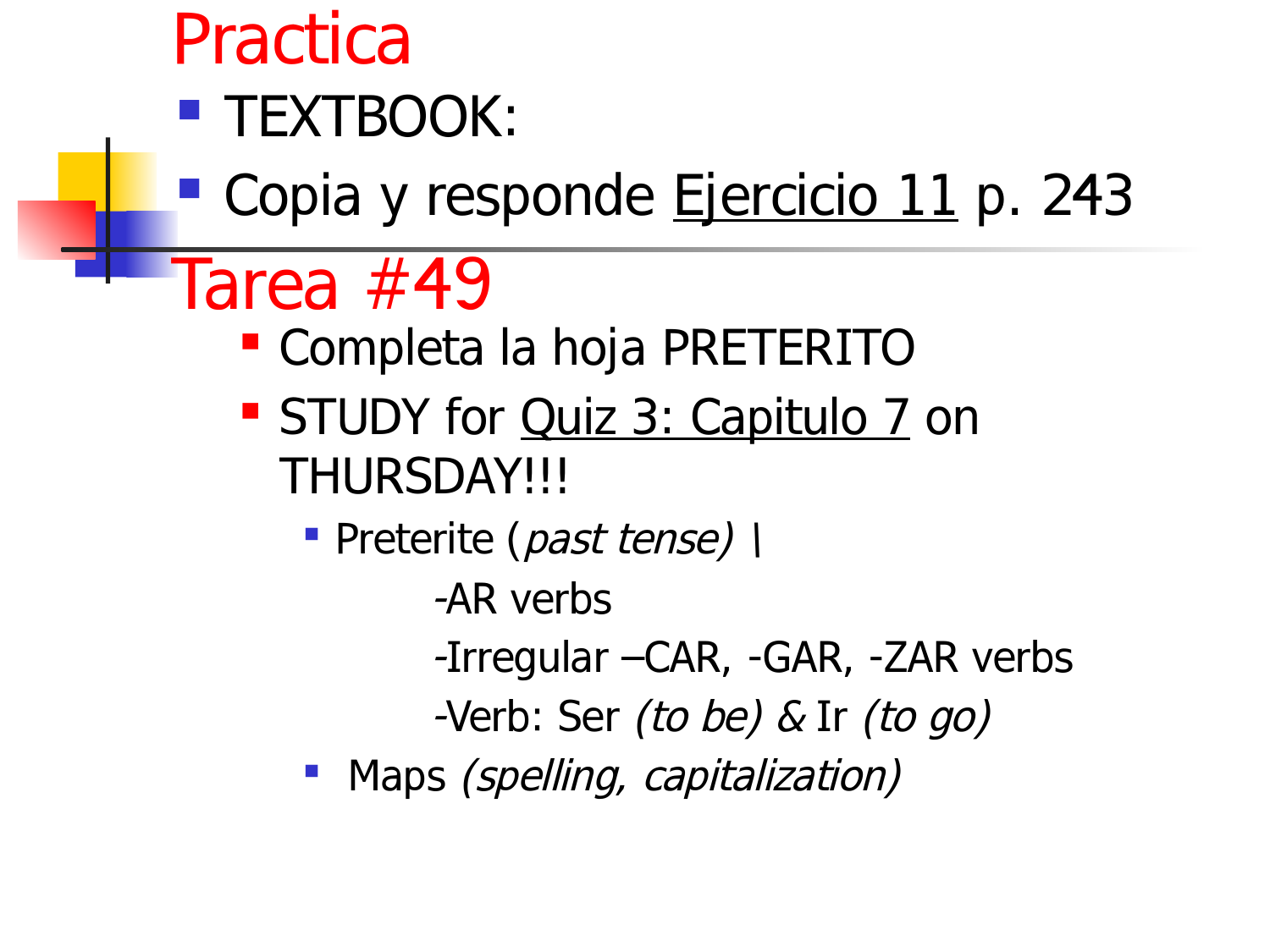

# Practica
TEXTBOOK:
Copia y responde Ejercicio 11 p. 243

Completa la hoja PRETERITO
STUDY for Quiz 3: Capitulo 7 on THURSDAY!!!
Preterite (past tense) \
	-AR verbs
	-Irregular –CAR, -GAR, -ZAR verbs
	-Verb: Ser (to be) & Ir (to go)
 Maps (spelling, capitalization)
Tarea #49